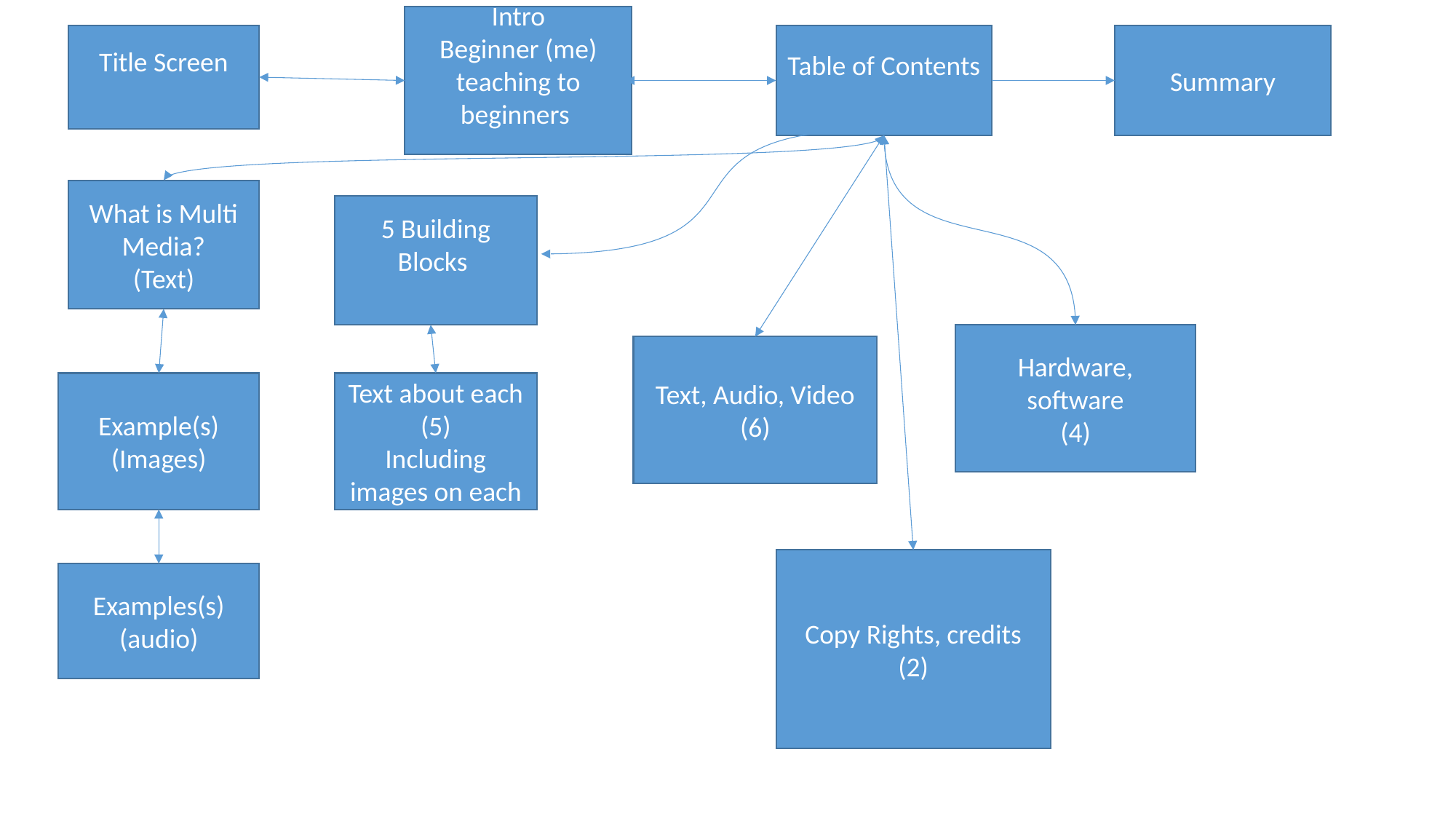

Intro
Beginner (me) teaching to beginners

Title Screen

Summary
Table of Contents

What is Multi Media?
(Text)
5 Building Blocks

Hardware, software
(4)
Text, Audio, Video
(6)
Example(s)
(Images)
Text about each (5)
Including images on each
Copy Rights, credits
(2)
Examples(s) (audio)